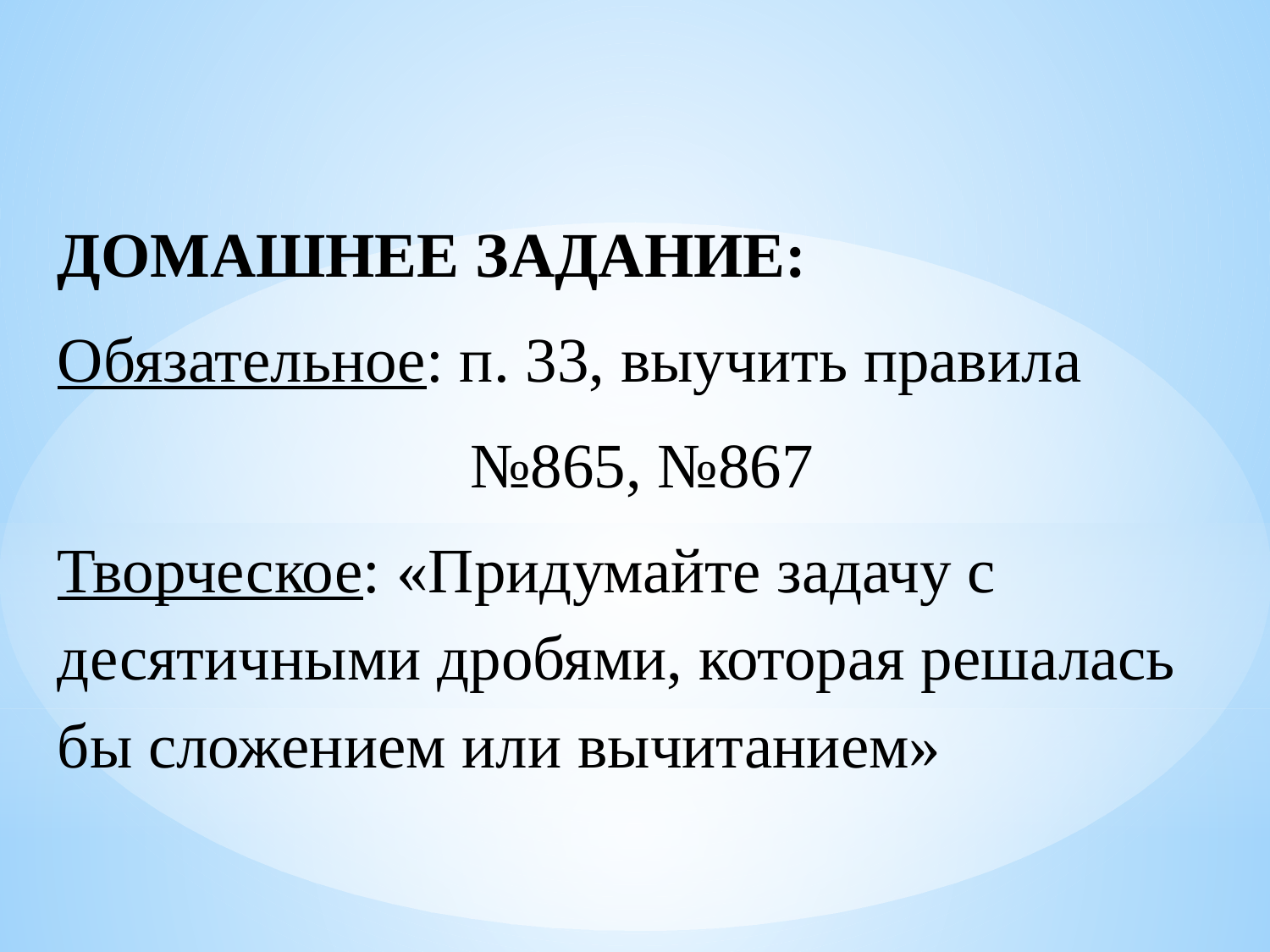

ДОМАШНЕЕ ЗАДАНИЕ:
Обязательное: п. 33, выучить правила
                          №865, №867
Творческое: «Придумайте задачу с десятичными дробями, которая решалась бы сложением или вычитанием»